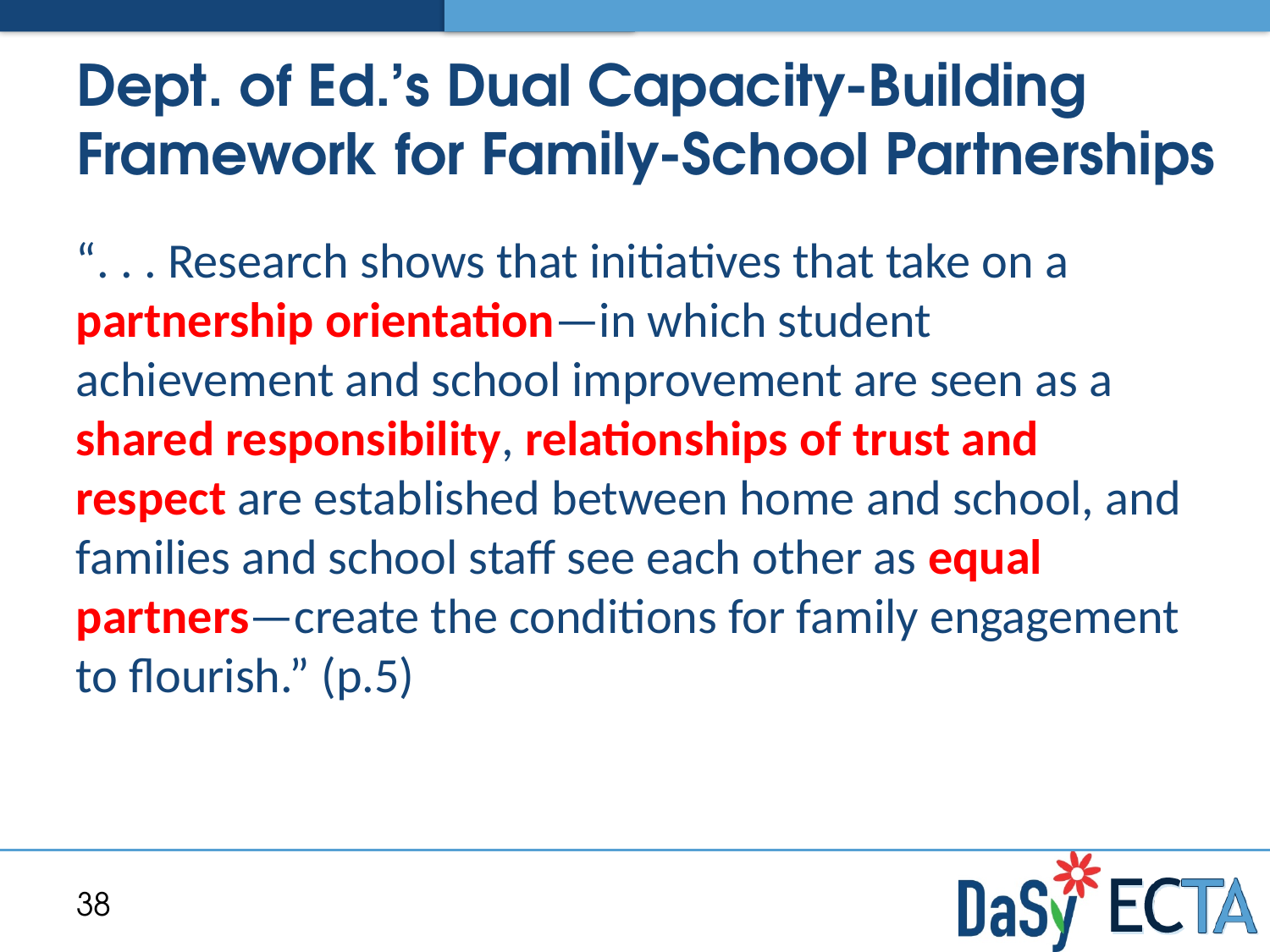

# Dept. of Ed.’s Dual Capacity-Building Framework for Family-School Partnerships
“. . . Research shows that initiatives that take on a partnership orientation—in which student achievement and school improvement are seen as a shared responsibility, relationships of trust and respect are established between home and school, and families and school staff see each other as equal partners—create the conditions for family engagement to flourish.” (p.5)

38